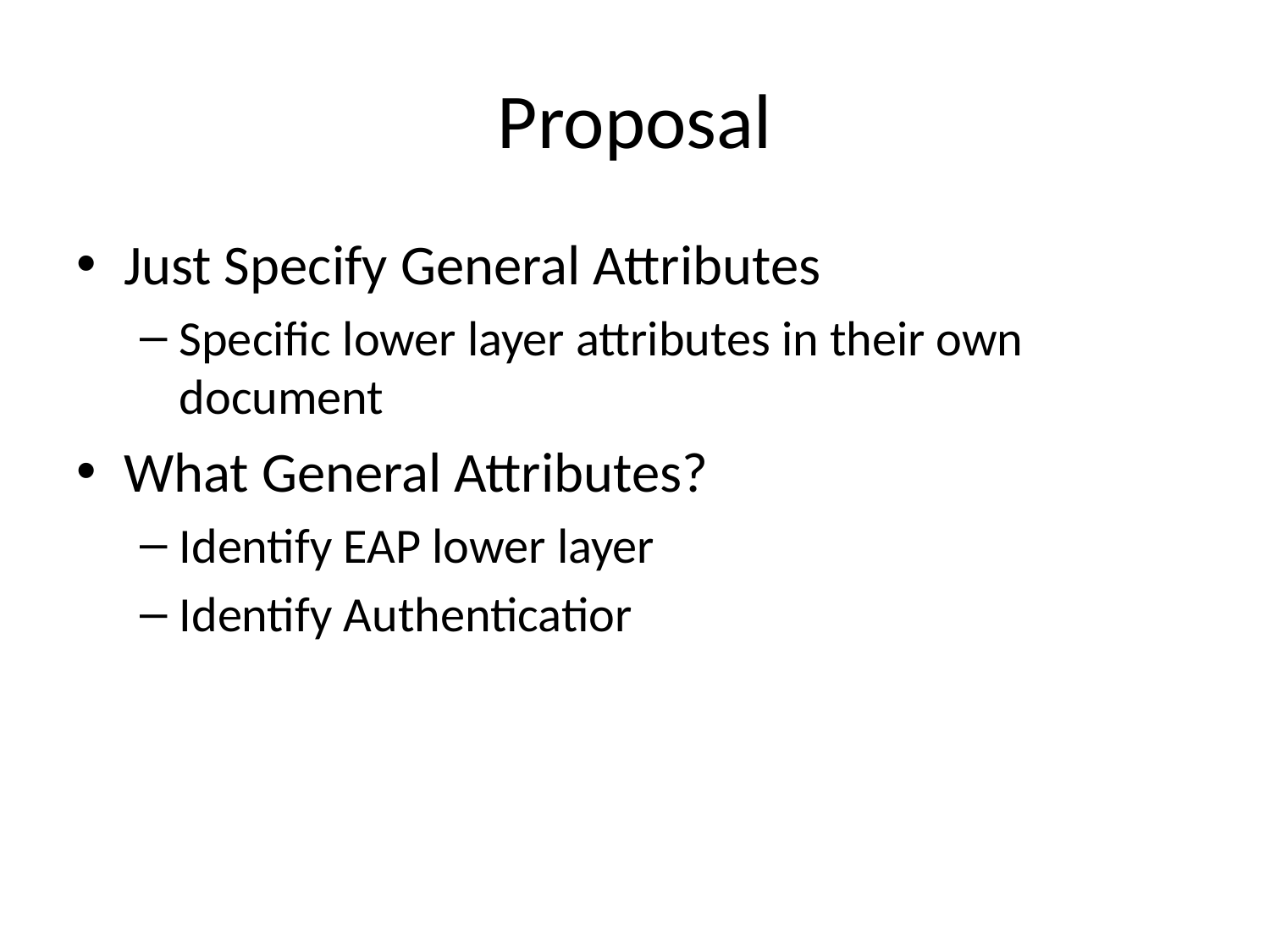

# Proposal
Just Specify General Attributes
Specific lower layer attributes in their own document
What General Attributes?
Identify EAP lower layer
Identify Authenticatior